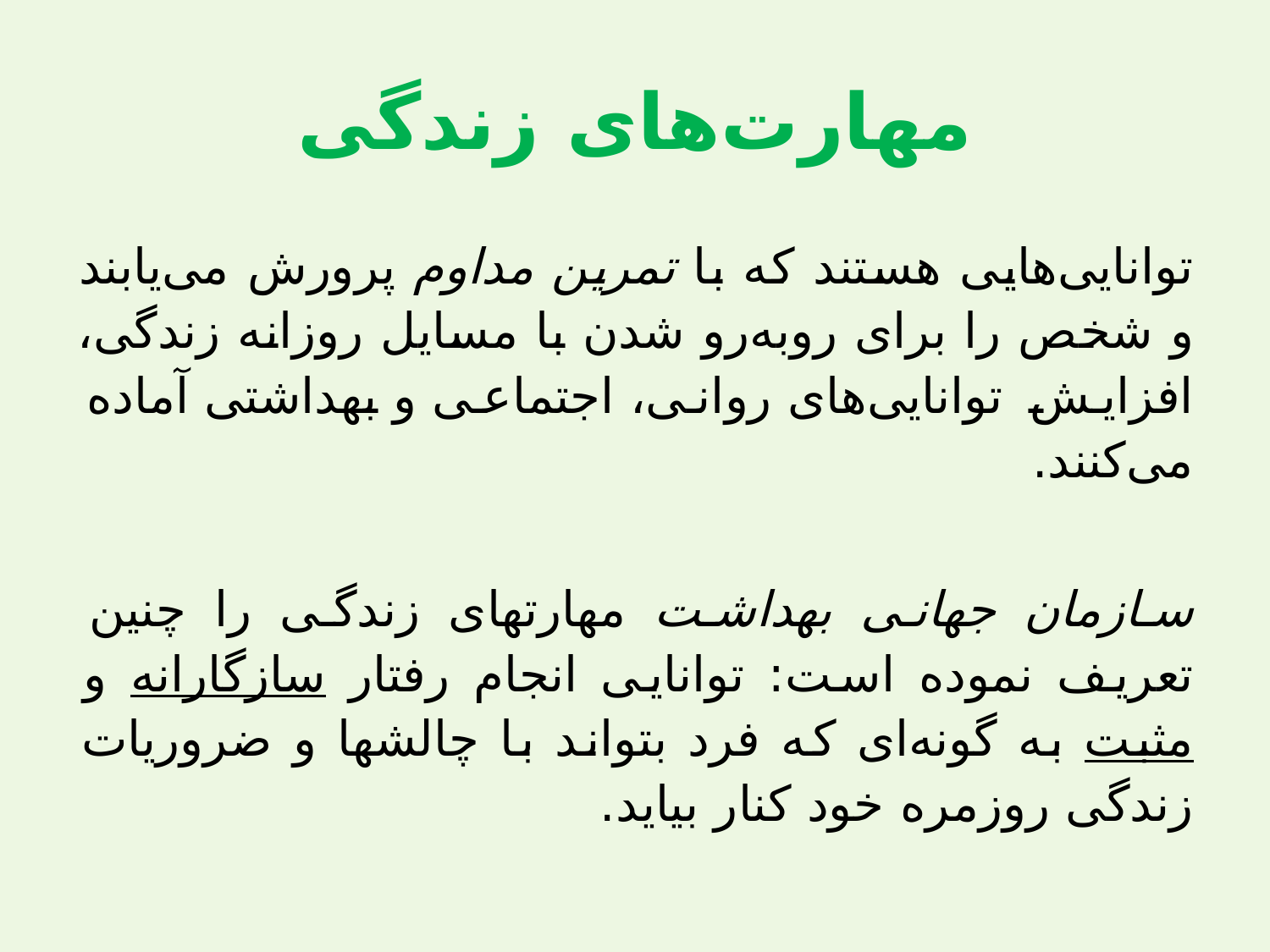

# مهارت‌های زندگی
توانایی‌هایی هستند که با تمرین مداوم پرورش می‌یابند و شخص را برای روبه‌رو شدن با مسایل روزانه زندگی، افزایش توانایی‌های روانی، اجتماعی و بهداشتی آماده می‌کنند.

سازمان جهانی بهداشت مهارتهای زندگی را چنین تعریف نموده است: توانایی انجام رفتار سازگارانه و مثبت به گونه‌ای که فرد بتواند با چالشها و ضروریات زندگی روزمره خود کنار بیاید.